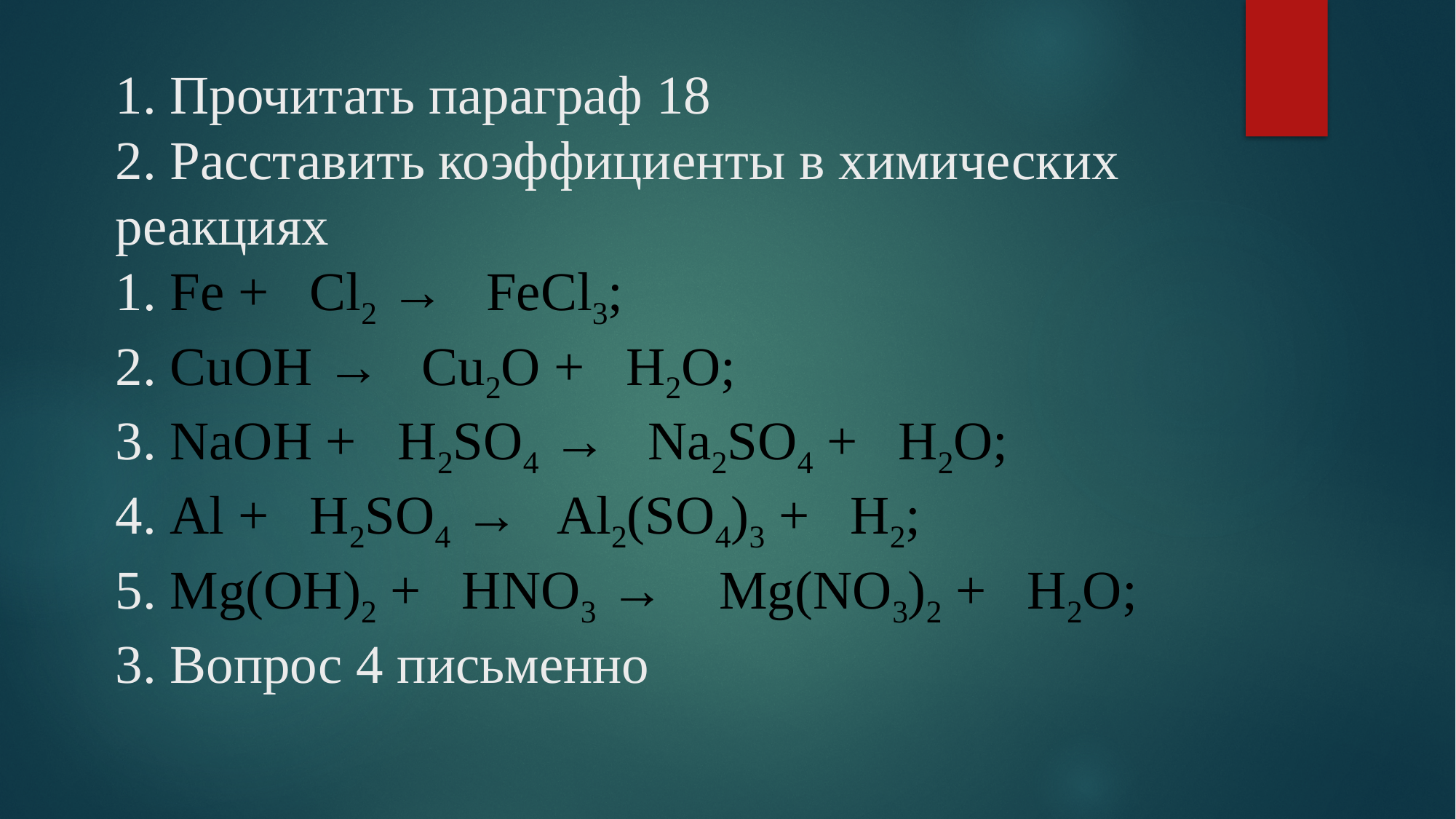

# 1. Прочитать параграф 18 2. Расставить коэффициенты в химических реакциях 1. Fe +   Cl2 →   FeCl3; 2. CuOH →   Cu2O +   H2O; 3. NaOH +   H2SO4 →   Na2SO4 +   H2O; 4. Al +   H2SO4 →   Al2(SO4)3 +   H2; 5. Mg(OH)2 +   HNO3 →    Mg(NO3)2 +   H2O; 3. Вопрос 4 письменно